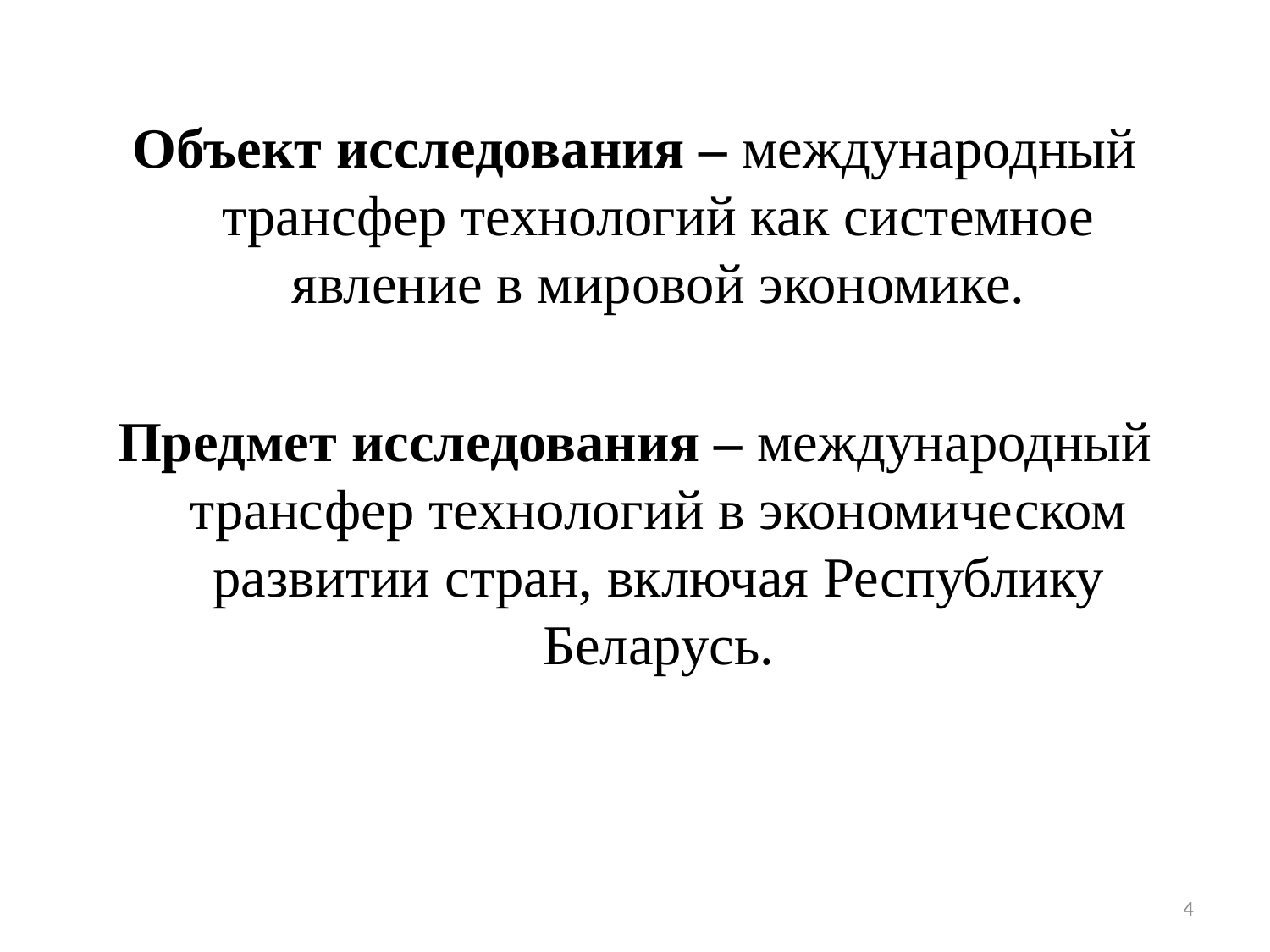

Объект исследования – международный трансфер технологий как системное явление в мировой экономике.

Предмет исследования – международный трансфер технологий в экономическом развитии стран, включая Республику Беларусь.
4